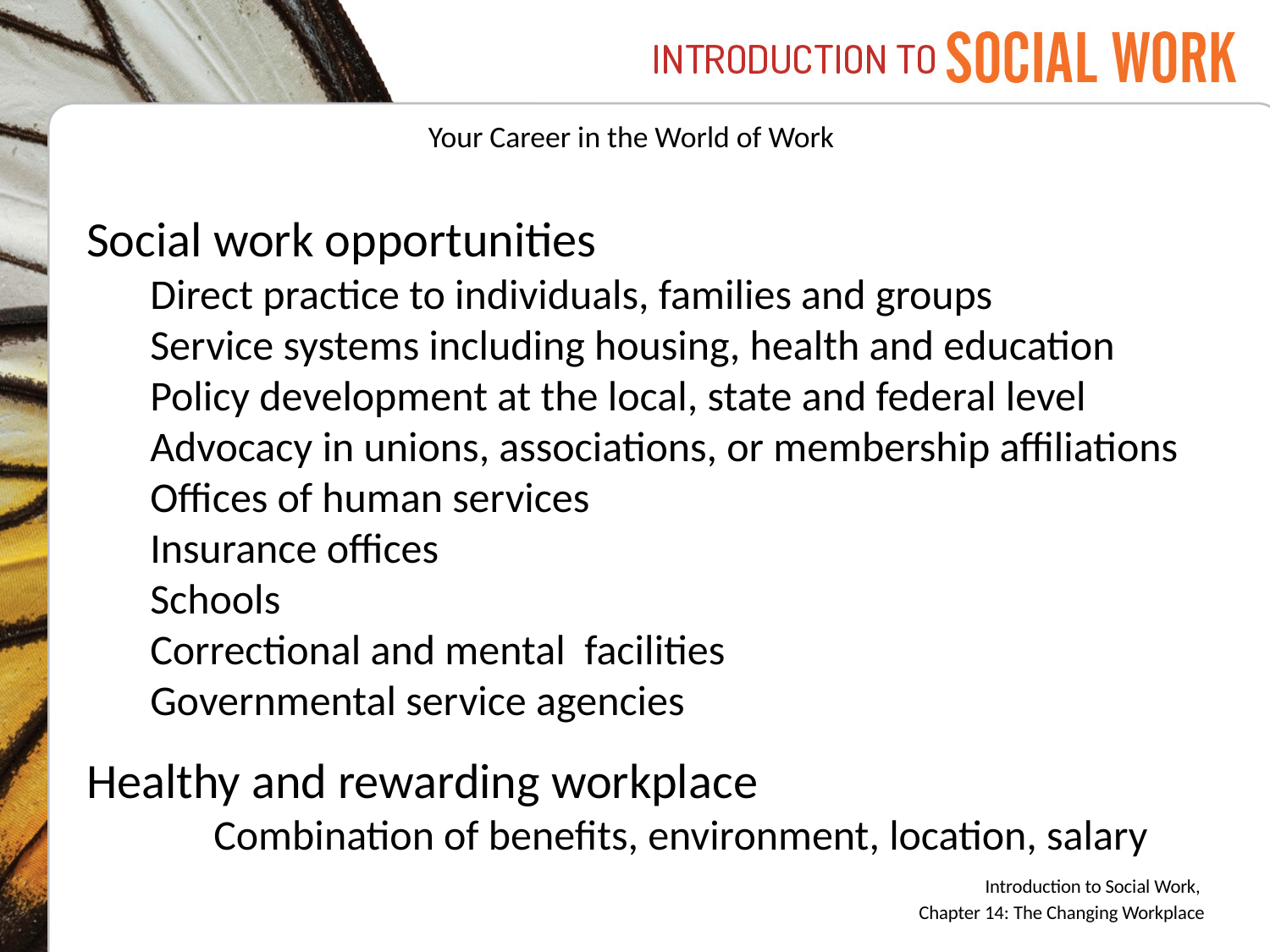

# Your Career in the World of Work
Social work opportunities
Direct practice to individuals, families and groups
Service systems including housing, health and education
Policy development at the local, state and federal level
Advocacy in unions, associations, or membership affiliations
Offices of human services
Insurance offices
Schools
Correctional and mental  facilities
Governmental service agencies

Healthy and rewarding workplace
	Combination of benefits, environment, location, salary

Introduction to Social Work,
Chapter 14: The Changing Workplace